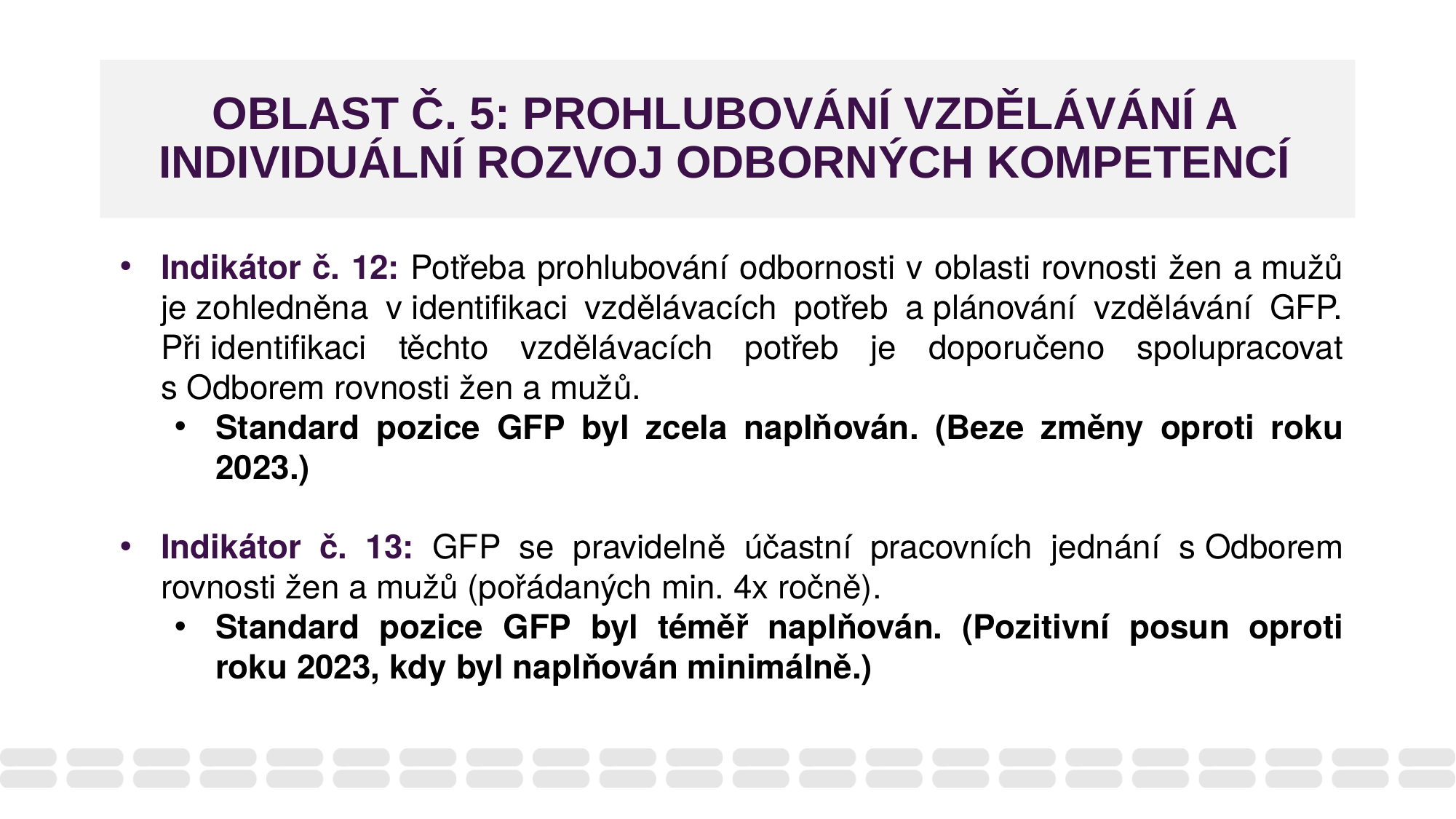

# Oblast č. 5: Prohlubování vzdělávání a individuální rozvoj odborných kompetencí
Indikátor č. 12: Potřeba prohlubování odbornosti v oblasti rovnosti žen a mužů je zohledněna v identifikaci vzdělávacích potřeb a plánování vzdělávání GFP. Při identifikaci těchto vzdělávacích potřeb je doporučeno spolupracovat s Odborem rovnosti žen a mužů.
Standard pozice GFP byl zcela naplňován. (Beze změny oproti roku 2023.)

Indikátor č. 13: GFP se pravidelně účastní pracovních jednání s Odborem rovnosti žen a mužů (pořádaných min. 4x ročně).
Standard pozice GFP byl téměř naplňován. (Pozitivní posun oproti roku 2023, kdy byl naplňován minimálně.)